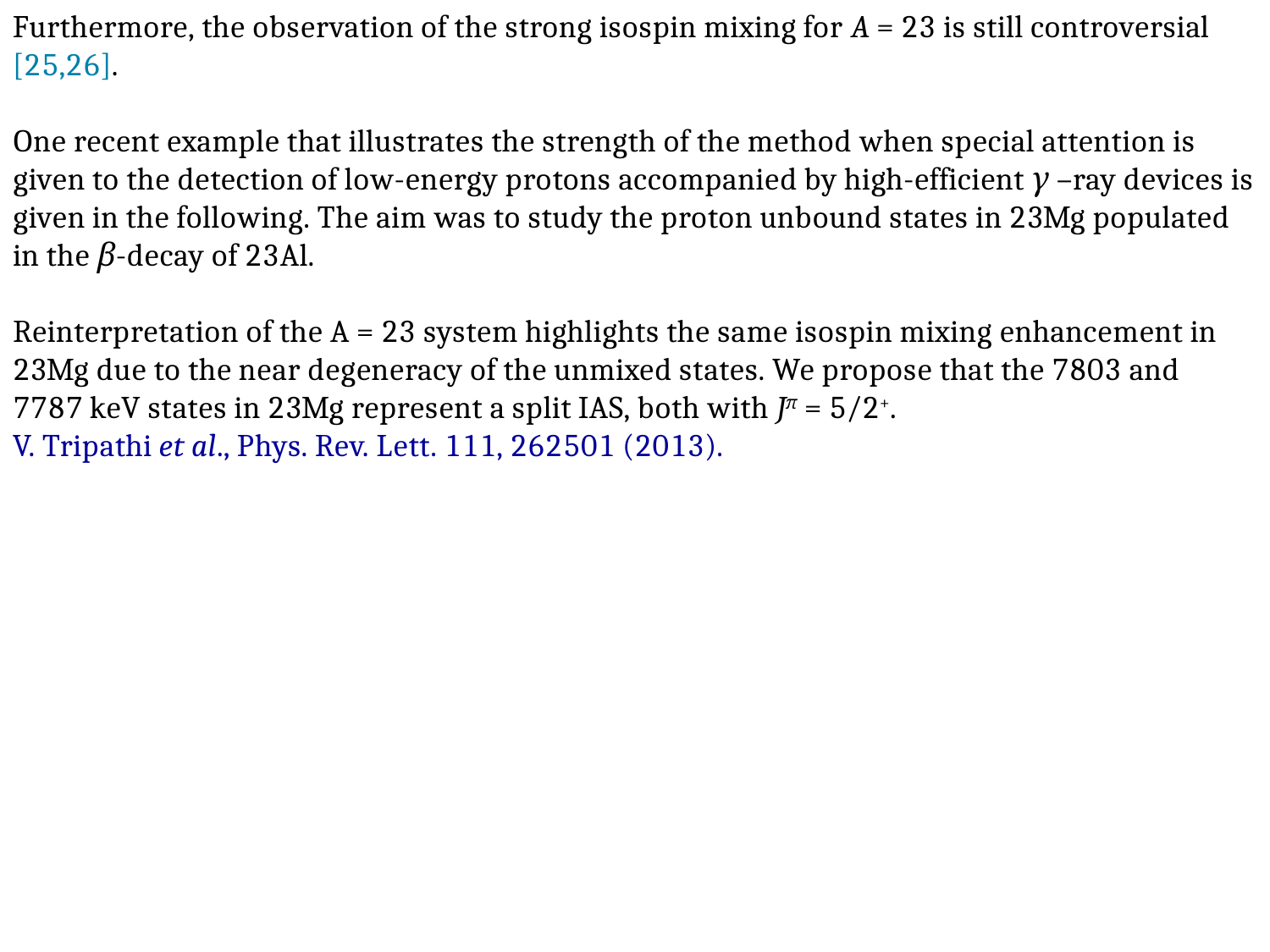

Furthermore, the observation of the strong isospin mixing for A = 23 is still controversial [25,26].
One recent example that illustrates the strength of the method when special attention is given to the detection of low-energy protons accompanied by high-efficient γ –ray devices is given in the following. The aim was to study the proton unbound states in 23Mg populated in the β-decay of 23Al.
Reinterpretation of the A = 23 system highlights the same isospin mixing enhancement in 23Mg due to the near degeneracy of the unmixed states. We propose that the 7803 and 7787 keV states in 23Mg represent a split IAS, both with Jπ = 5/2+.
V. Tripathi et al., Phys. Rev. Lett. 111, 262501 (2013).